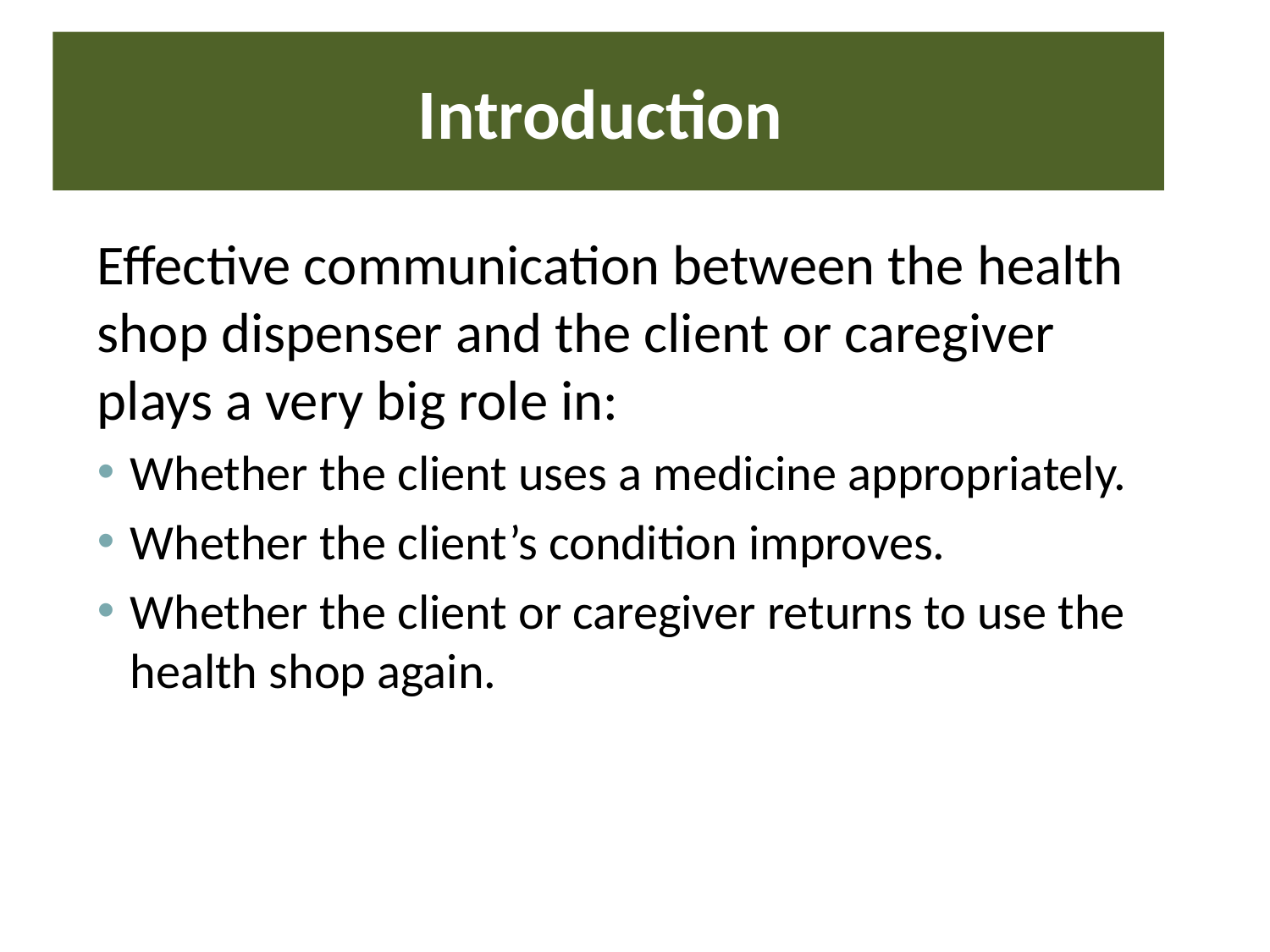

# Introduction
Effective communication between the health shop dispenser and the client or caregiver plays a very big role in:
Whether the client uses a medicine appropriately.
Whether the client’s condition improves.
Whether the client or caregiver returns to use the health shop again.